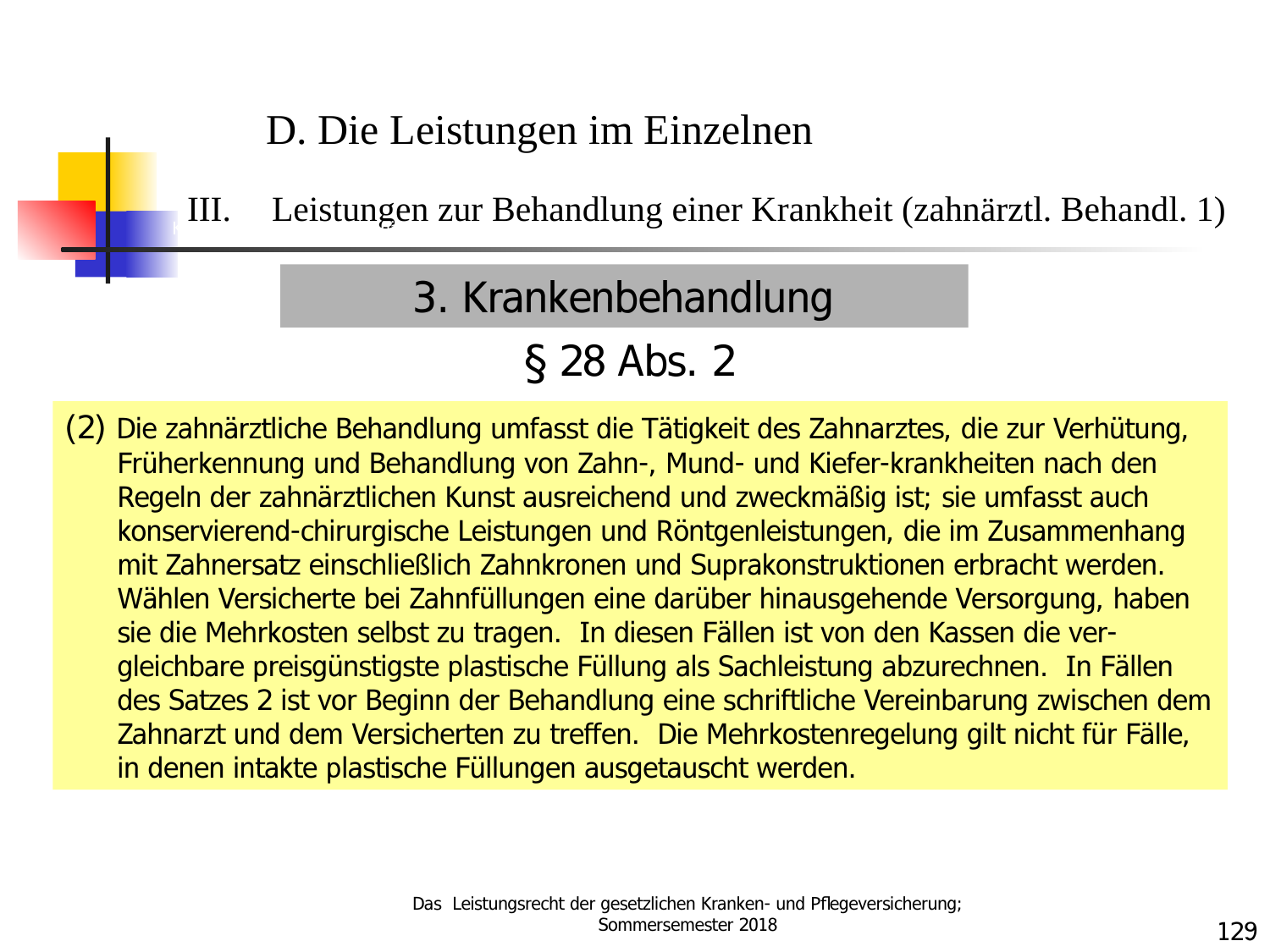

Krankenbehandlung 1 (zahnärztl. Behandlung)
D. Die Leistungen im Einzelnen

Leistungen zur Behandlung einer Krankheit (zahnärztl. Behandl. 1)
3. Krankenbehandlung
§ 28 Abs. 2
(2) Die zahnärztliche Behandlung umfasst die Tätigkeit des Zahnarztes, die zur Verhütung, Früherkennung und Behandlung von Zahn-, Mund- und Kiefer-krankheiten nach den Regeln der zahnärztlichen Kunst ausreichend und zweckmäßig ist; sie umfasst auch konservierend-chirurgische Leistungen und Röntgenleistungen, die im Zusammenhang mit Zahnersatz einschließlich Zahnkronen und Suprakonstruktionen erbracht werden.  Wählen Versicherte bei Zahnfüllungen eine darüber hinausgehende Versorgung, haben sie die Mehrkosten selbst zu tragen.  In diesen Fällen ist von den Kassen die ver-gleichbare preisgünstigste plastische Füllung als Sachleistung abzurechnen.  In Fällen des Satzes 2 ist vor Beginn der Behandlung eine schriftliche Vereinbarung zwischen dem Zahnarzt und dem Versicherten zu treffen.  Die Mehrkostenregelung gilt nicht für Fälle, in denen intakte plastische Füllungen ausgetauscht werden.
Krankheit
Das  Leistungsrecht der gesetzlichen Kranken- und Pflegeversicherung; Sommersemester 2018
129